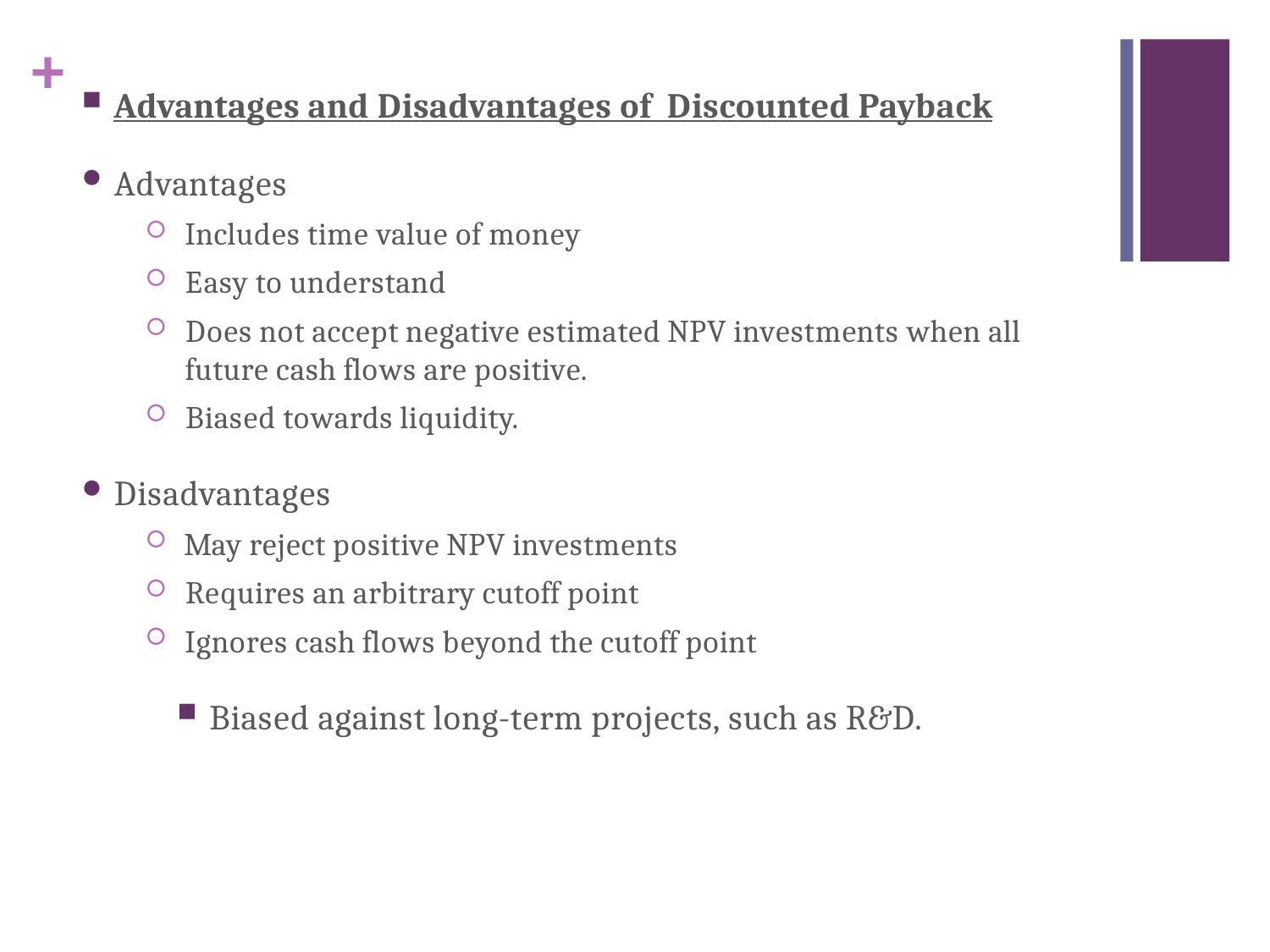

Advantages and Disadvantages of  Discounted Payback
Advantages
Includes time value of money
Easy to understand
Does not accept negative estimated NPV investments when all future cash flows are positive.
Biased towards liquidity.
Disadvantages
May reject positive NPV investments
Requires an arbitrary cutoff point
Ignores cash flows beyond the cutoff point
Biased against long-term projects, such as R&D.